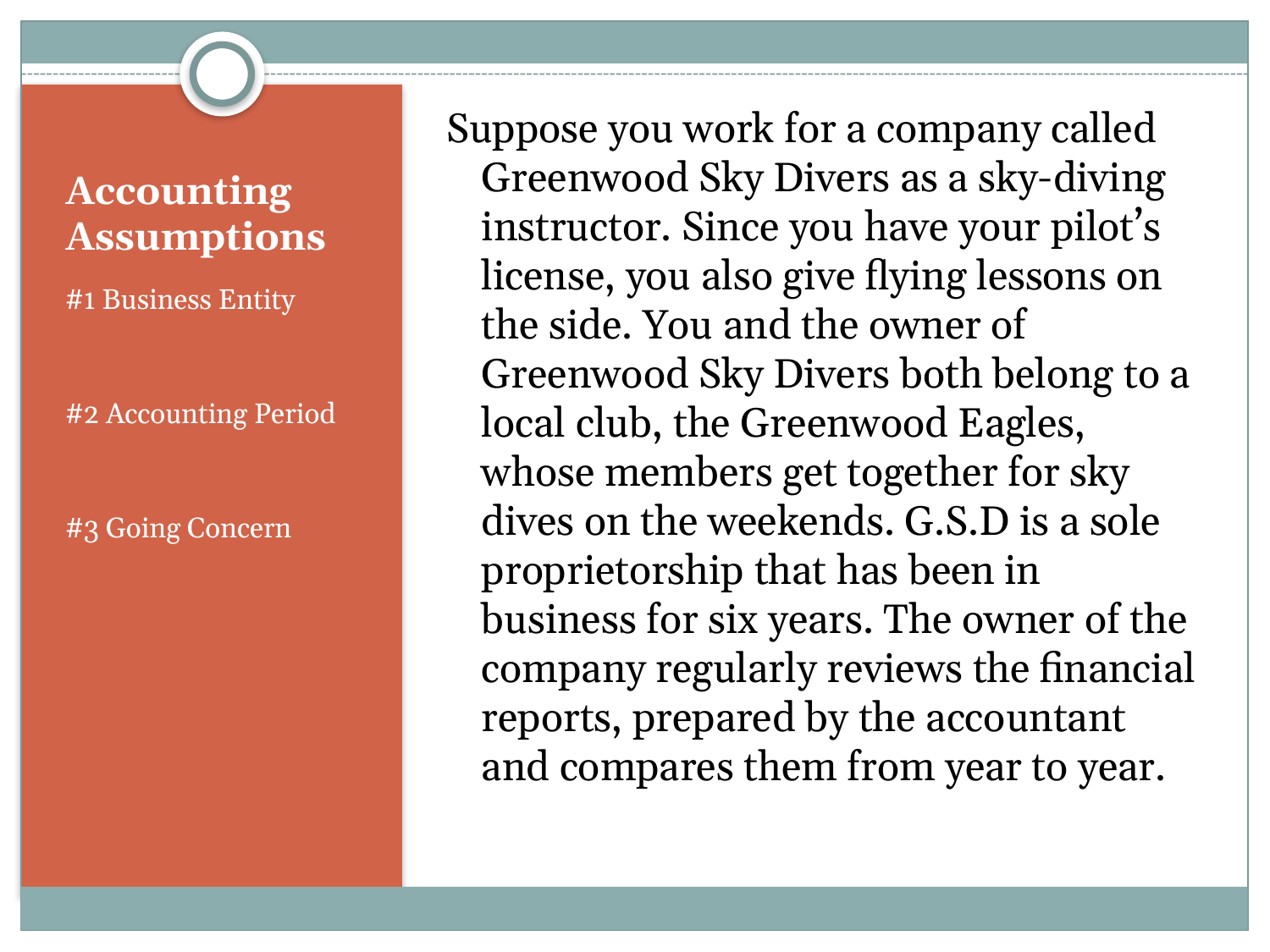

Suppose you work for a company called Greenwood Sky Divers as a sky-diving instructor. Since you have your pilot’s license, you also give flying lessons on the side. You and the owner of Greenwood Sky Divers both belong to a local club, the Greenwood Eagles, whose members get together for sky dives on the weekends. G.S.D is a sole proprietorship that has been in business for six years. The owner of the company regularly reviews the financial reports, prepared by the accountant and compares them from year to year.
# Accounting Assumptions
#1 Business Entity

#2 Accounting Period

#3 Going Concern